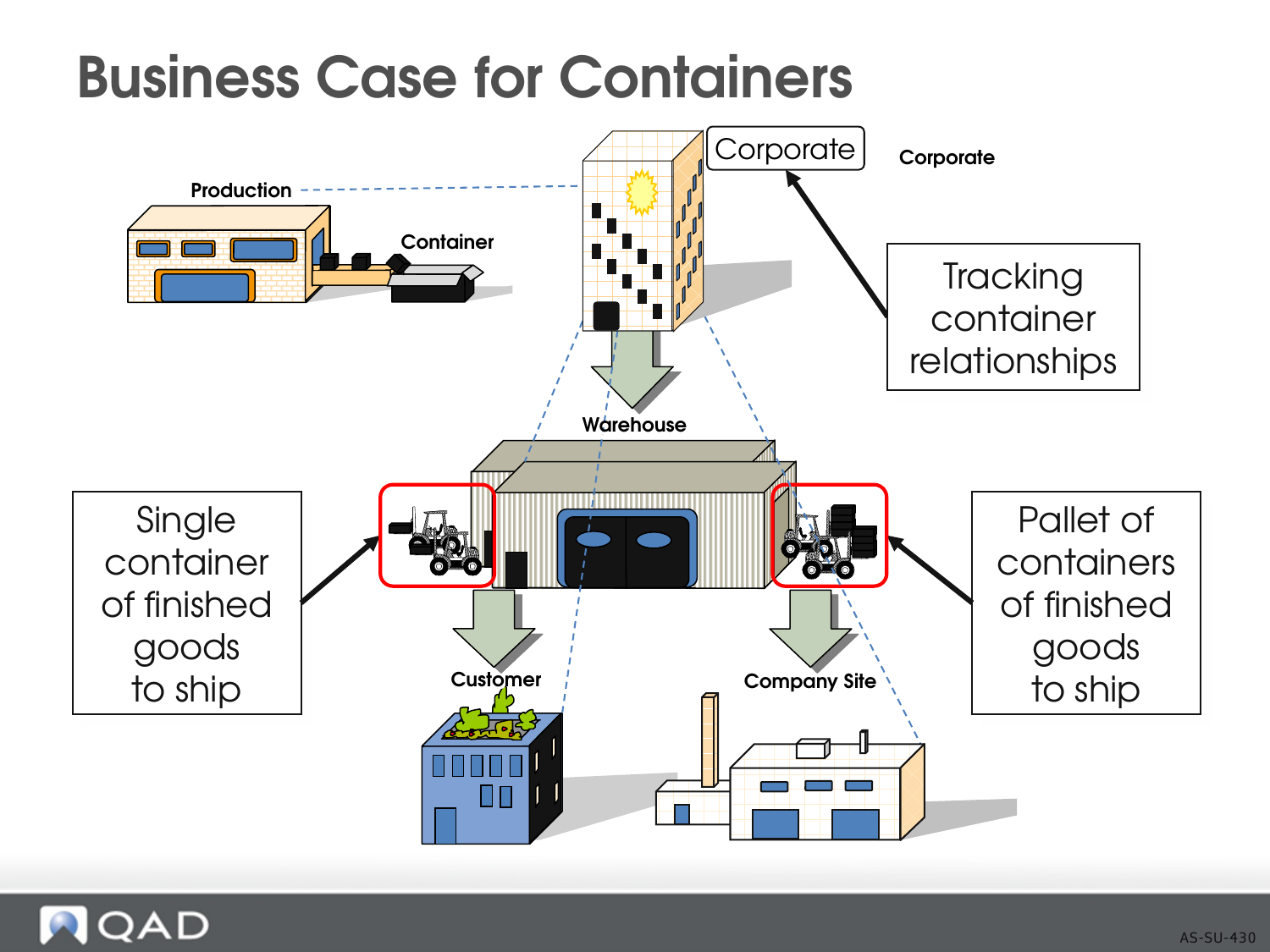

# Business Case for Containers
Corporate

Corporate
Production

Container

Tracking container relationships

Warehouse

Single container
of finished goods
to ship
Pallet of containers
of finished goods
to ship

Customer

Company Site

AS-SU-430